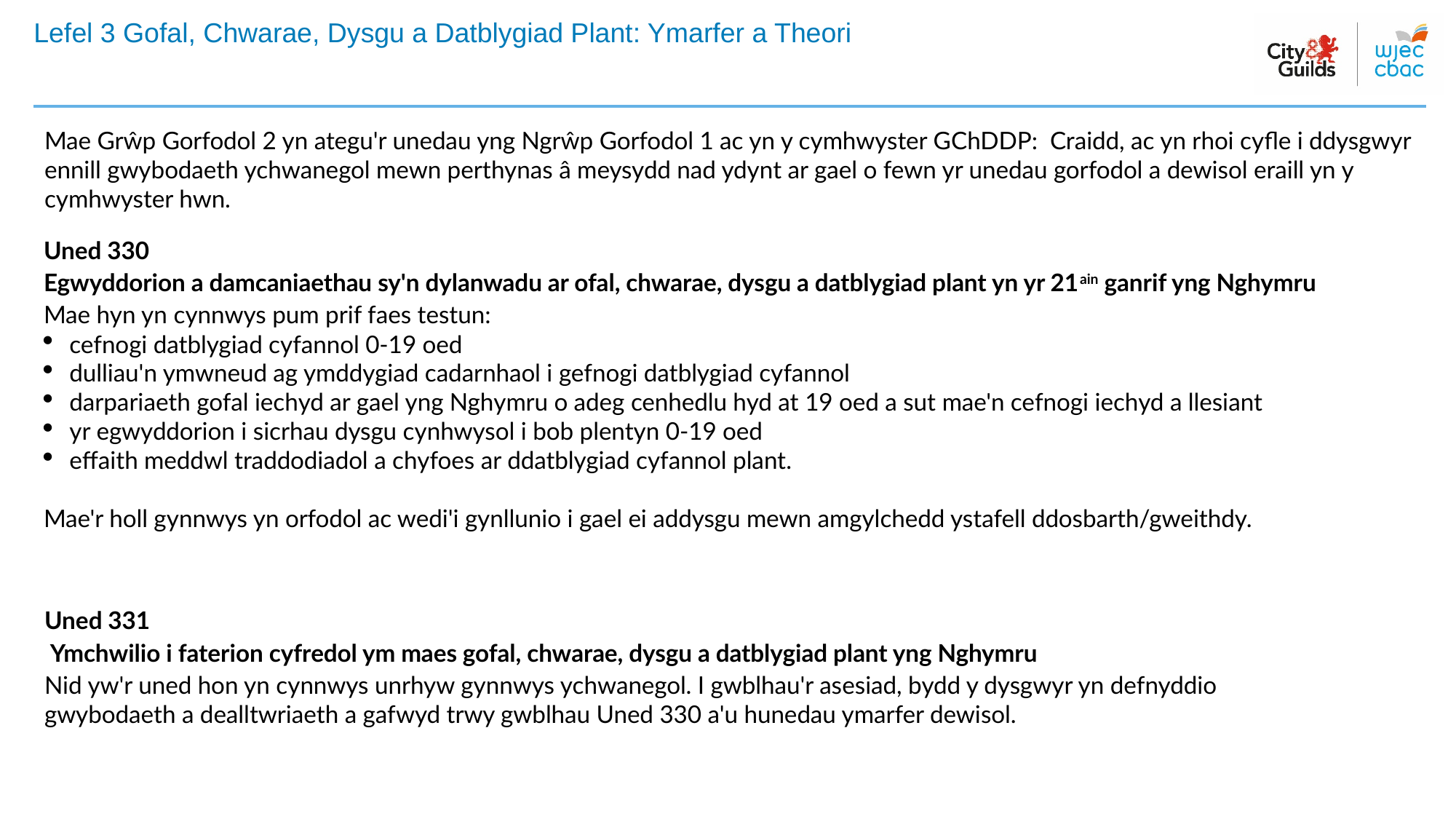

Lefel 3 Gofal, Chwarae, Dysgu a Datblygiad Plant: Ymarfer a Theori

Mae Grŵp Gorfodol 2 yn ategu'r unedau yng Ngrŵp Gorfodol 1 ac yn y cymhwyster GChDDP:  Craidd, ac yn rhoi cyfle i ddysgwyr ennill gwybodaeth ychwanegol mewn perthynas â meysydd nad ydynt ar gael o fewn yr unedau gorfodol a dewisol eraill yn y cymhwyster hwn.
Uned 330
Egwyddorion a damcaniaethau sy'n dylanwadu ar ofal, chwarae, dysgu a datblygiad plant yn yr 21ain ganrif yng Nghymru
Mae hyn yn cynnwys pum prif faes testun:
cefnogi datblygiad cyfannol 0-19 oed
dulliau'n ymwneud ag ymddygiad cadarnhaol i gefnogi datblygiad cyfannol
darpariaeth gofal iechyd ar gael yng Nghymru o adeg cenhedlu hyd at 19 oed a sut mae'n cefnogi iechyd a llesiant
yr egwyddorion i sicrhau dysgu cynhwysol i bob plentyn 0-19 oed
effaith meddwl traddodiadol a chyfoes ar ddatblygiad cyfannol plant.

Mae'r holl gynnwys yn orfodol ac wedi'i gynllunio i gael ei addysgu mewn amgylchedd ystafell ddosbarth/gweithdy.

Uned 331
 Ymchwilio i faterion cyfredol ym maes gofal, chwarae, dysgu a datblygiad plant yng Nghymru
Nid yw'r uned hon yn cynnwys unrhyw gynnwys ychwanegol. I gwblhau'r asesiad, bydd y dysgwyr yn defnyddio gwybodaeth a dealltwriaeth a gafwyd trwy gwblhau Uned 330 a'u hunedau ymarfer dewisol.